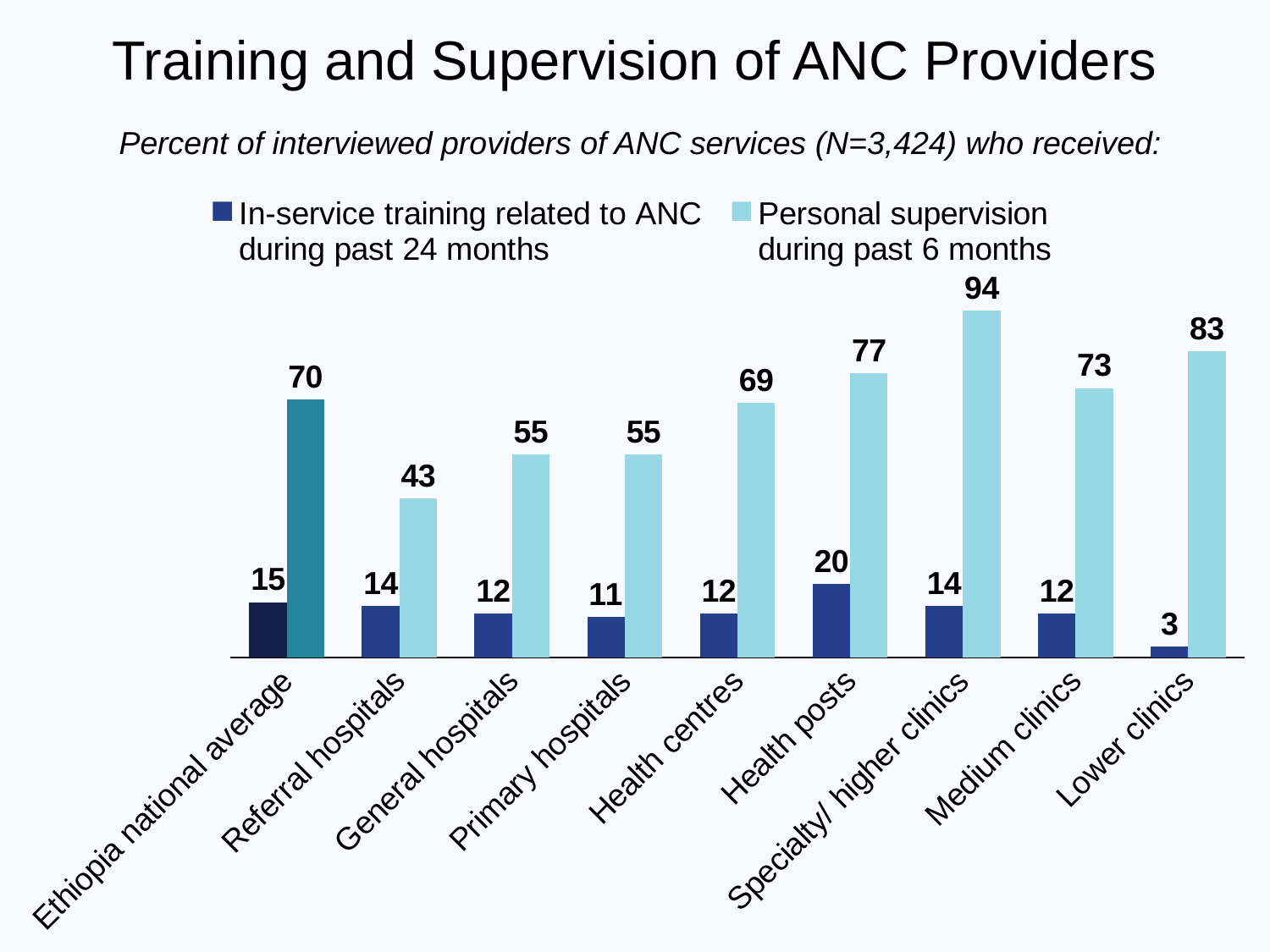

# Training and Supervision of ANC Providers
Percent of interviewed providers of ANC services (N=3,424) who received:

### Chart

| Category | In-service training related to ANC
during past 24 months | Personal supervision
during past 6 months |
|---|---|---|
| Ethiopia national average | 15.0 | 70.0 |
| Referral hospitals | 14.0 | 43.0 |
| General hospitals | 12.0 | 55.0 |
| Primary hospitals | 11.0 | 55.0 |
| Health centres | 12.0 | 69.0 |
| Health posts | 20.0 | 77.0 |
| Specialty/ higher clinics | 14.0 | 94.0 |
| Medium clinics | 12.0 | 73.0 |
| Lower clinics | 3.0 | 83.0 |